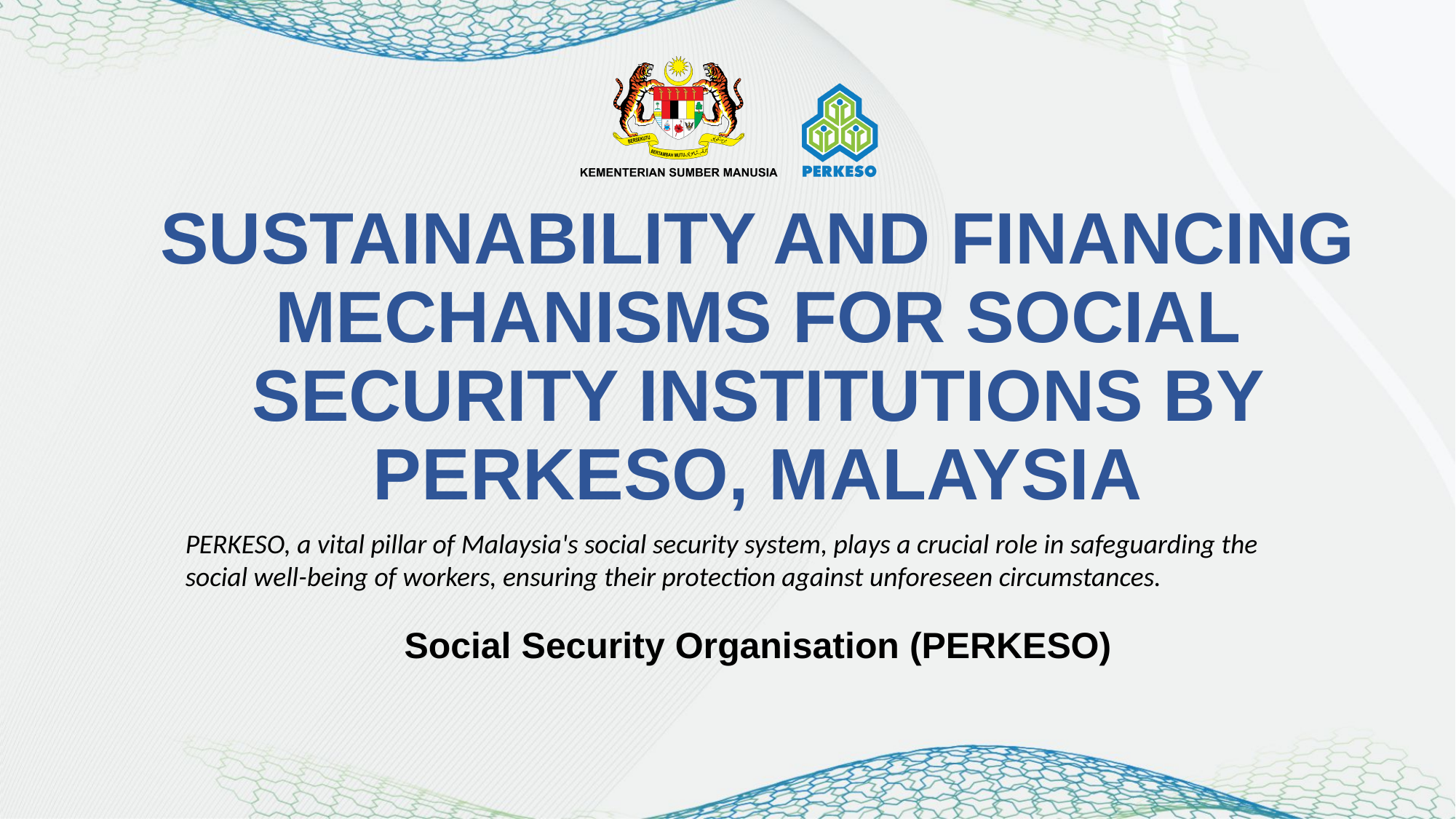

# SUSTAINABILITY AND FINANCING MECHANISMS FOR SOCIAL SECURITY INSTITUTIONS BY PERKESO, MALAYSIA
PERKESO, a vital pillar of Malaysia's social security system, plays a crucial role in safeguarding the social well-being of workers, ensuring their protection against unforeseen circumstances.
Social Security Organisation (PERKESO)